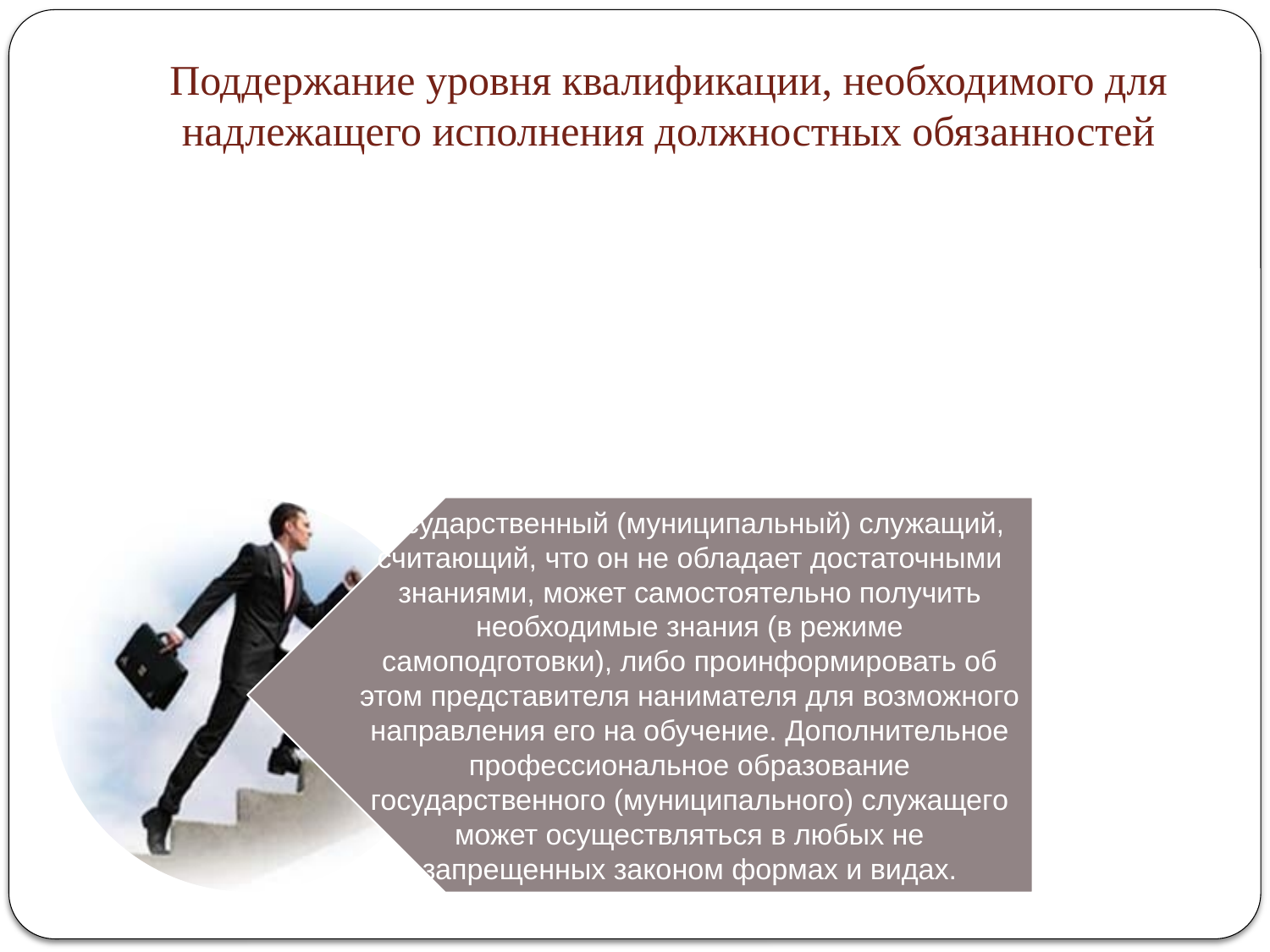

# Поддержание уровня квалификации, необходимого для надлежащего исполнения должностных обязанностей
Государственный (муниципальный) служащий, считающий, что он не обладает достаточными знаниями, может самостоятельно получить необходимые знания (в режиме самоподготовки), либо проинформировать об этом представителя нанимателя для возможного направления его на обучение. Дополнительное профессиональное образование государственного (муниципального) служащего может осуществляться в любых не запрещенных законом формах и видах.